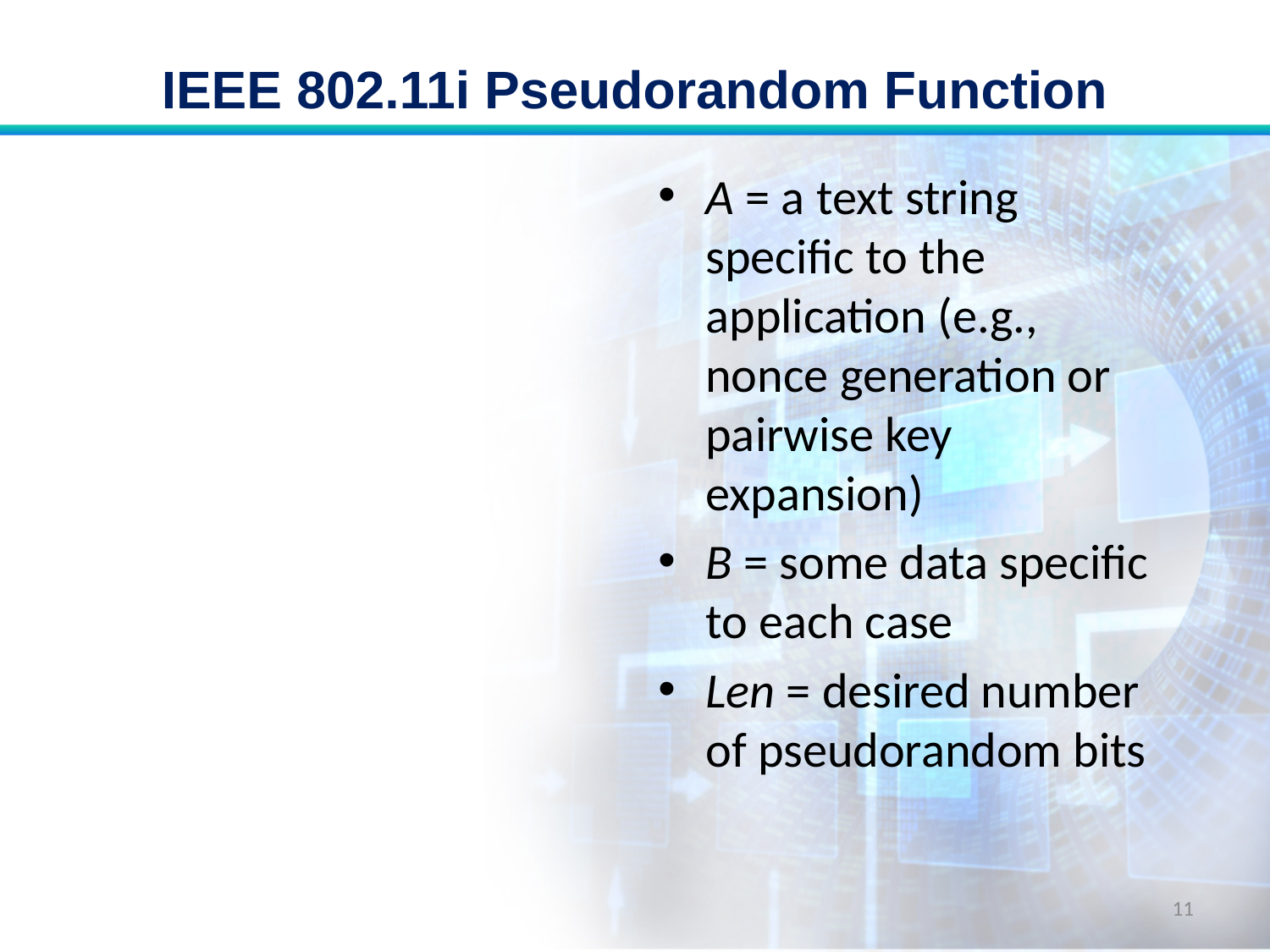

# IEEE 802.11i Pseudorandom Function
A = a text string specific to the application (e.g., nonce generation or pairwise key expansion)
B = some data specific to each case
Len = desired number of pseudorandom bits
11